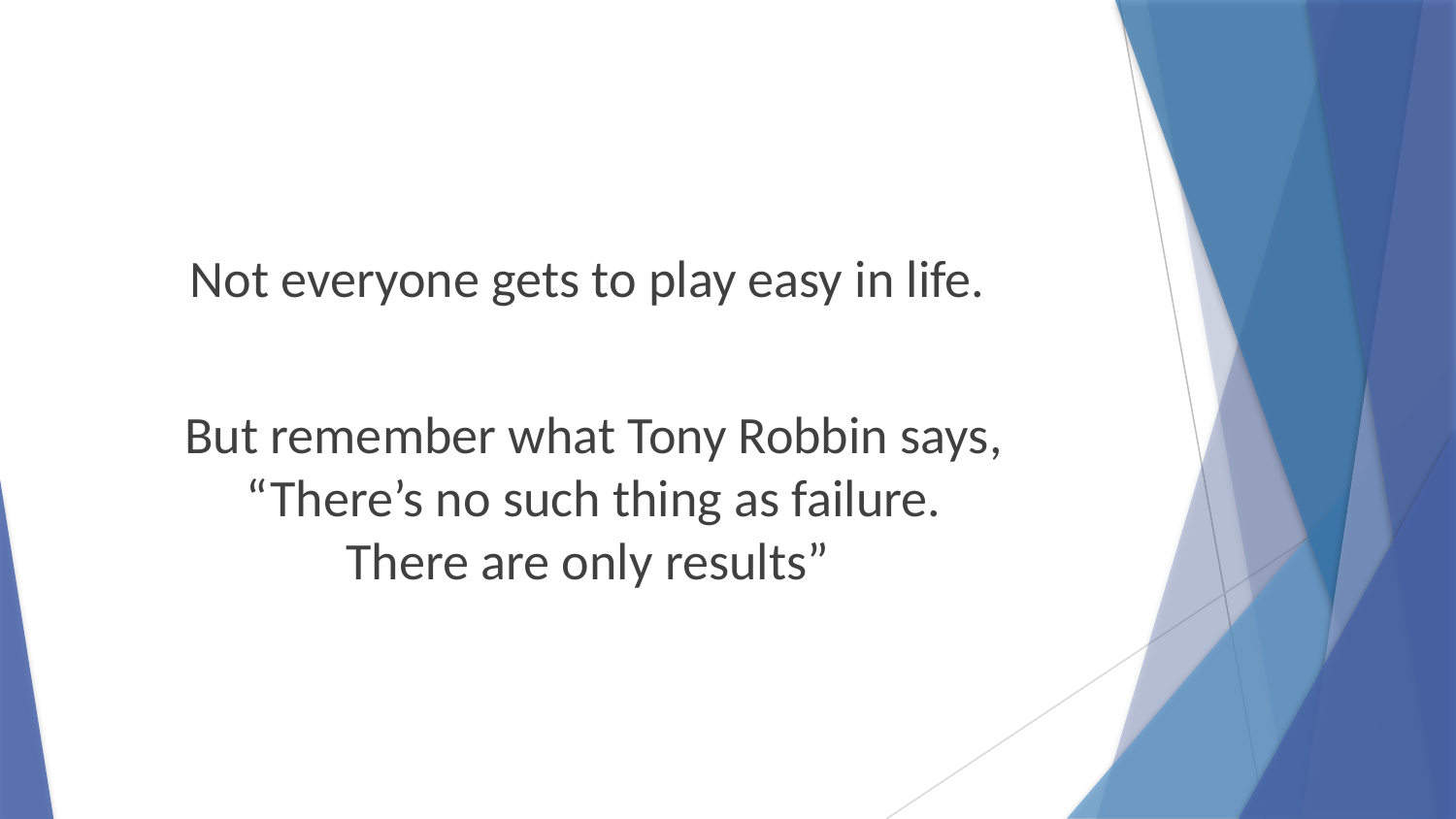

Not everyone gets to play easy in life.

But remember what Tony Robbin says,
“There’s no such thing as failure.
There are only results”